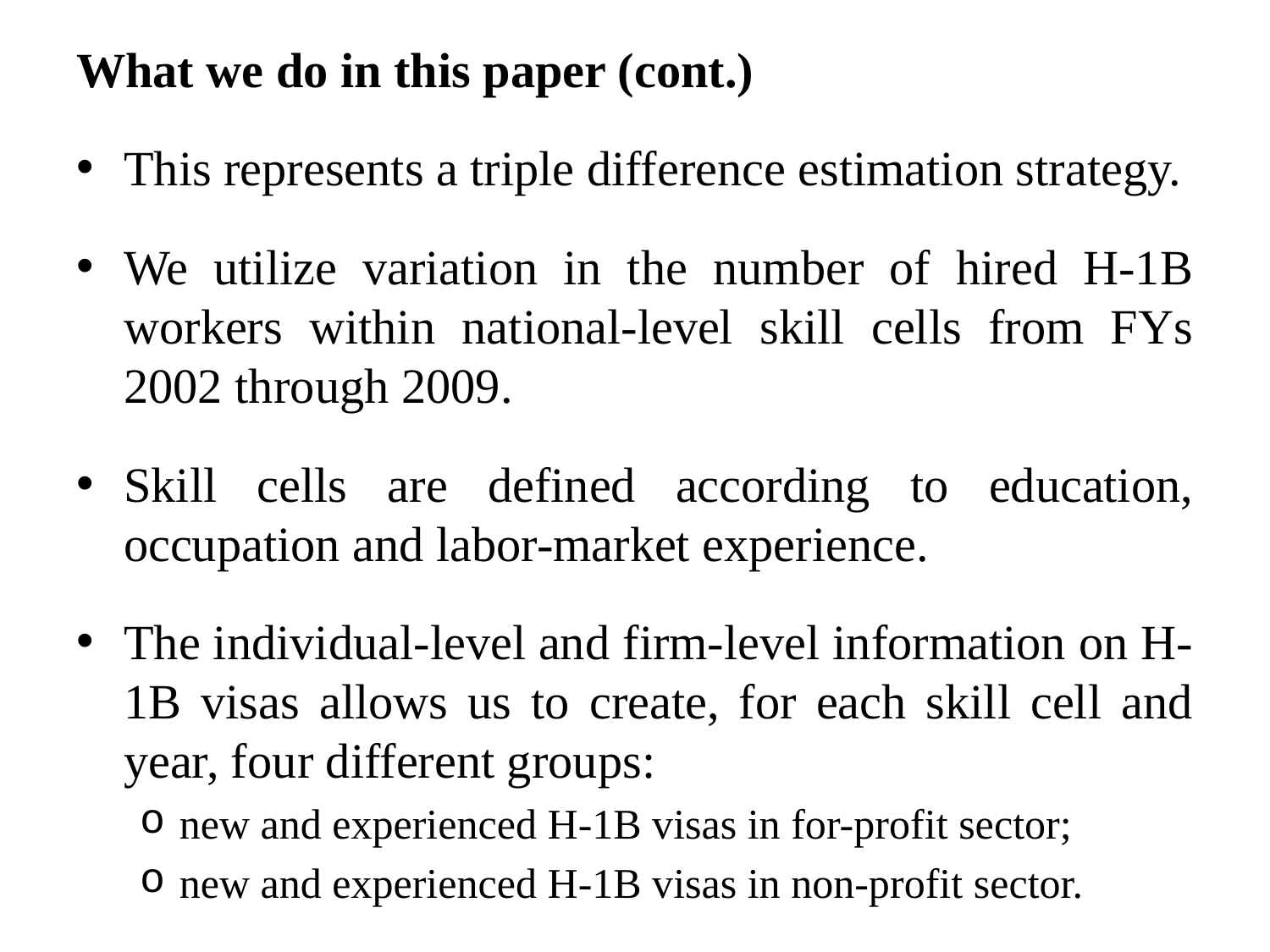

What we do in this paper (cont.)

This represents a triple difference estimation strategy.

We utilize variation in the number of hired H-1B workers within national-level skill cells from FYs 2002 through 2009.

Skill cells are defined according to education, occupation and labor-market experience.

The individual-level and firm-level information on H-1B visas allows us to create, for each skill cell and year, four different groups:
new and experienced H-1B visas in for-profit sector;
new and experienced H-1B visas in non-profit sector.